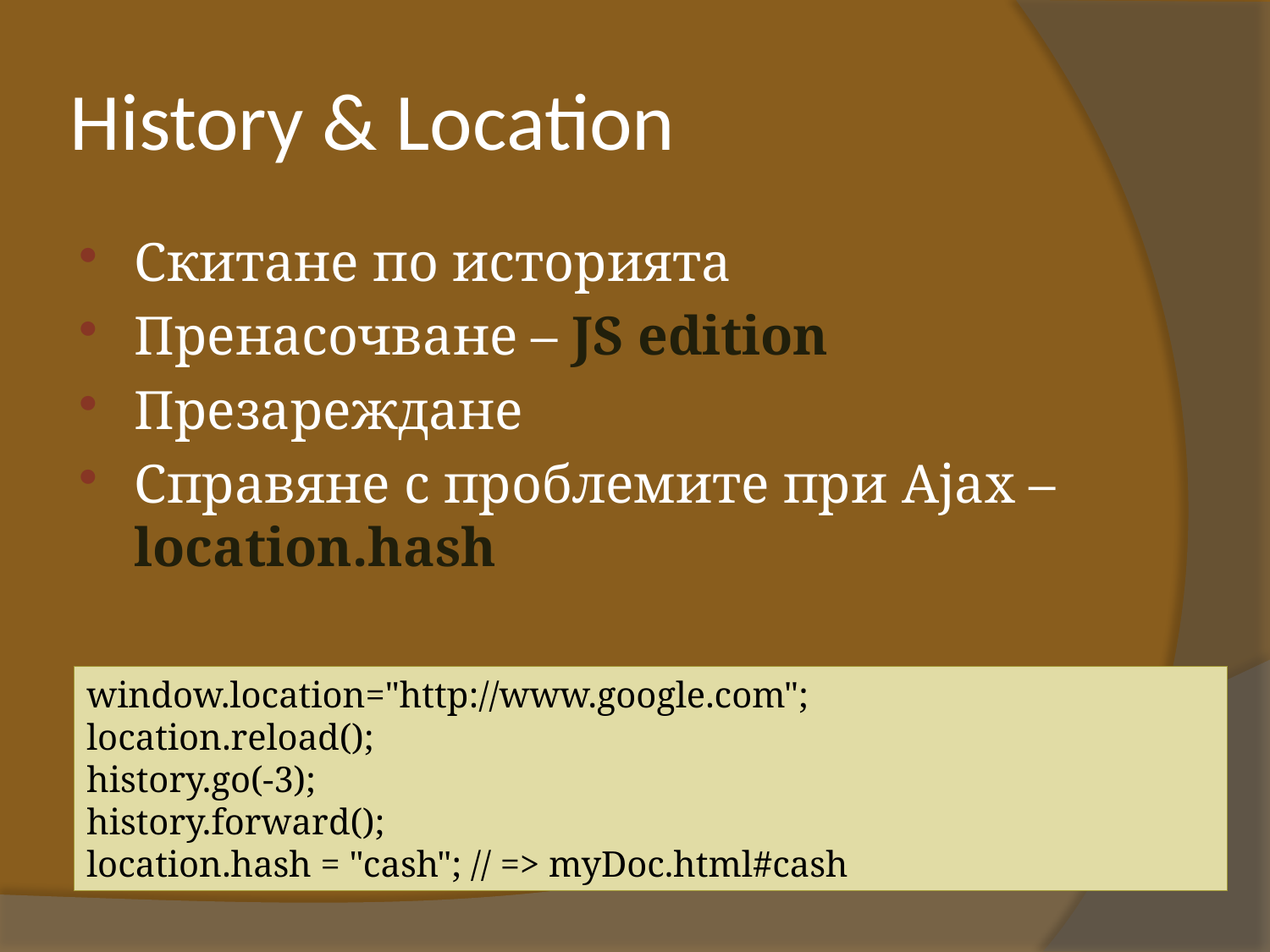

# History & Location
Скитане по историята
Пренасочване – JS edition
Презареждане
Справяне с проблемите при Ajax – location.hash
window.location="http://www.google.com";
location.reload();
history.go(-3);
history.forward();
location.hash = "cash"; // => myDoc.html#cash